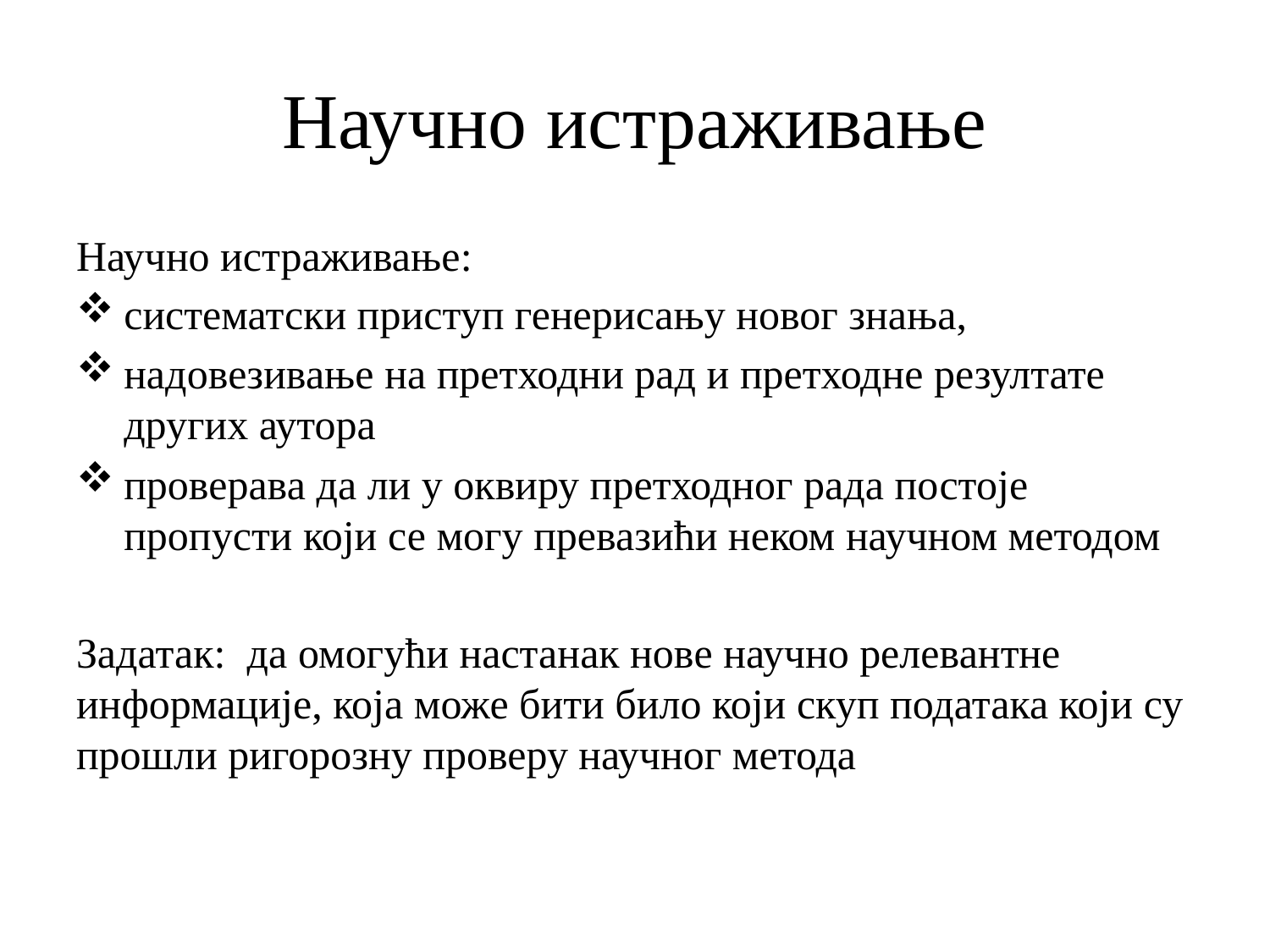

# Научно истраживање
Научно истраживање:
систематски приступ генерисању новог знања,
надовезивање на претходни рад и претходне резултате других аутора
проверава да ли у оквиру претходног рада постоје пропусти који се могу превазићи неком научном методом

Задатак:  да омогући настанак нове научно релевантне информације, која може бити било који скуп података који су прошли ригорозну проверу научног метода